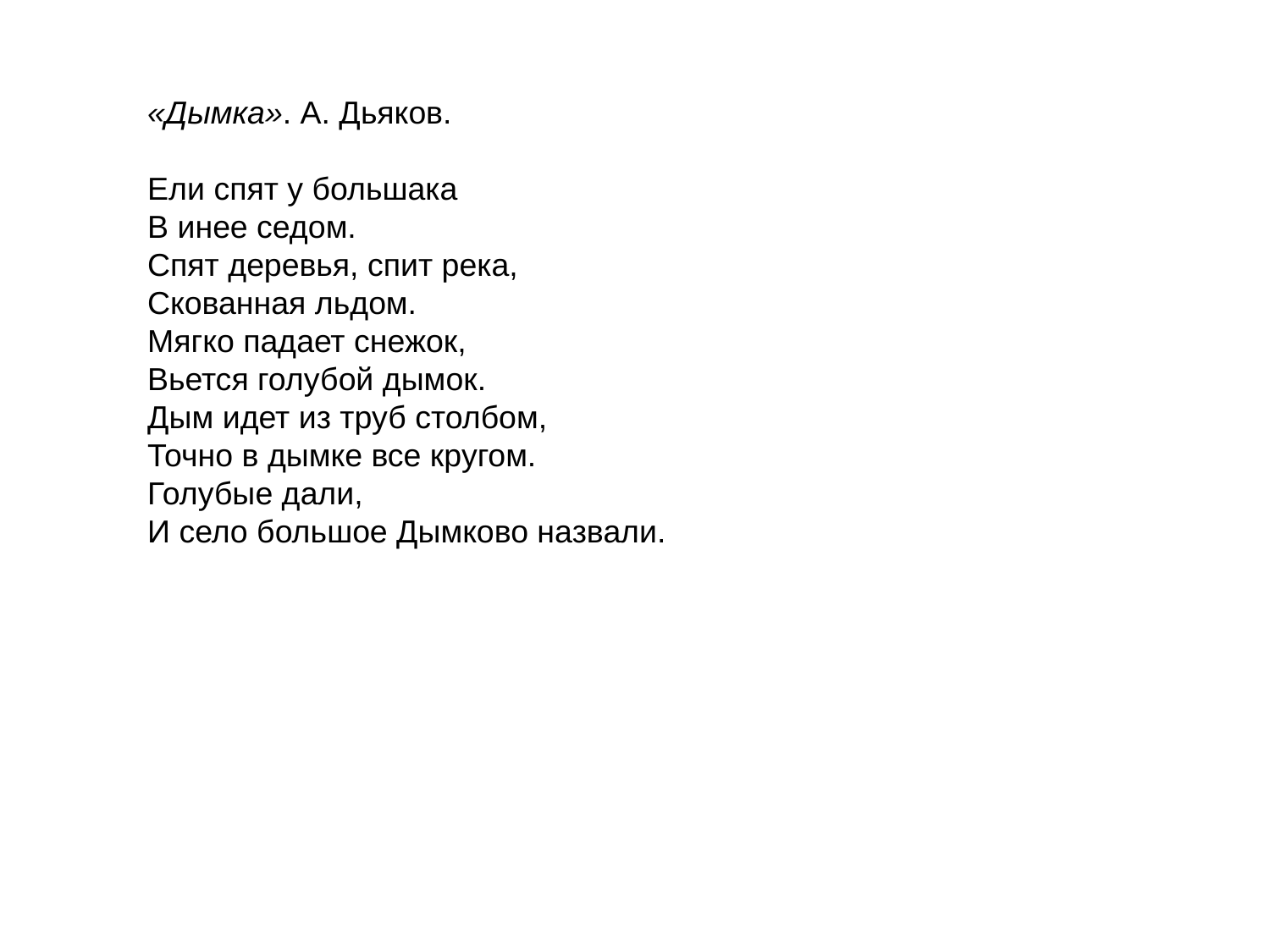

«Дымка». А. Дьяков.

Ели спят у большака
В инее седом.
Спят деревья, спит река,
Скованная льдом.
Мягко падает снежок,
Вьется голубой дымок.
Дым идет из труб столбом,
Точно в дымке все кругом.
Голубые дали,
И село большое Дымково назвали.